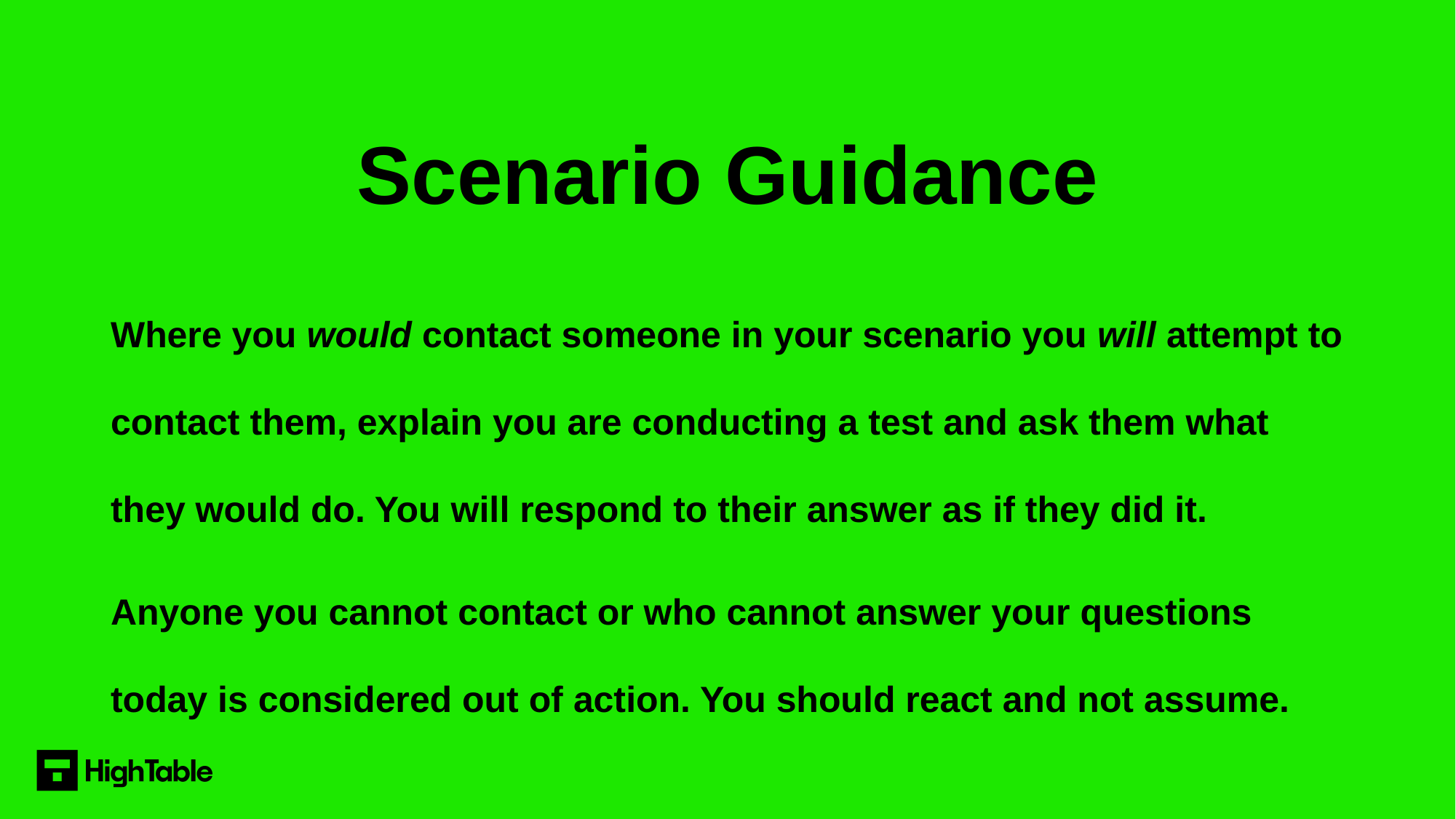

Scenario Guidance
Where you would contact someone in your scenario you will attempt to contact them, explain you are conducting a test and ask them what they would do. You will respond to their answer as if they did it.
Anyone you cannot contact or who cannot answer your questions today is considered out of action. You should react and not assume.